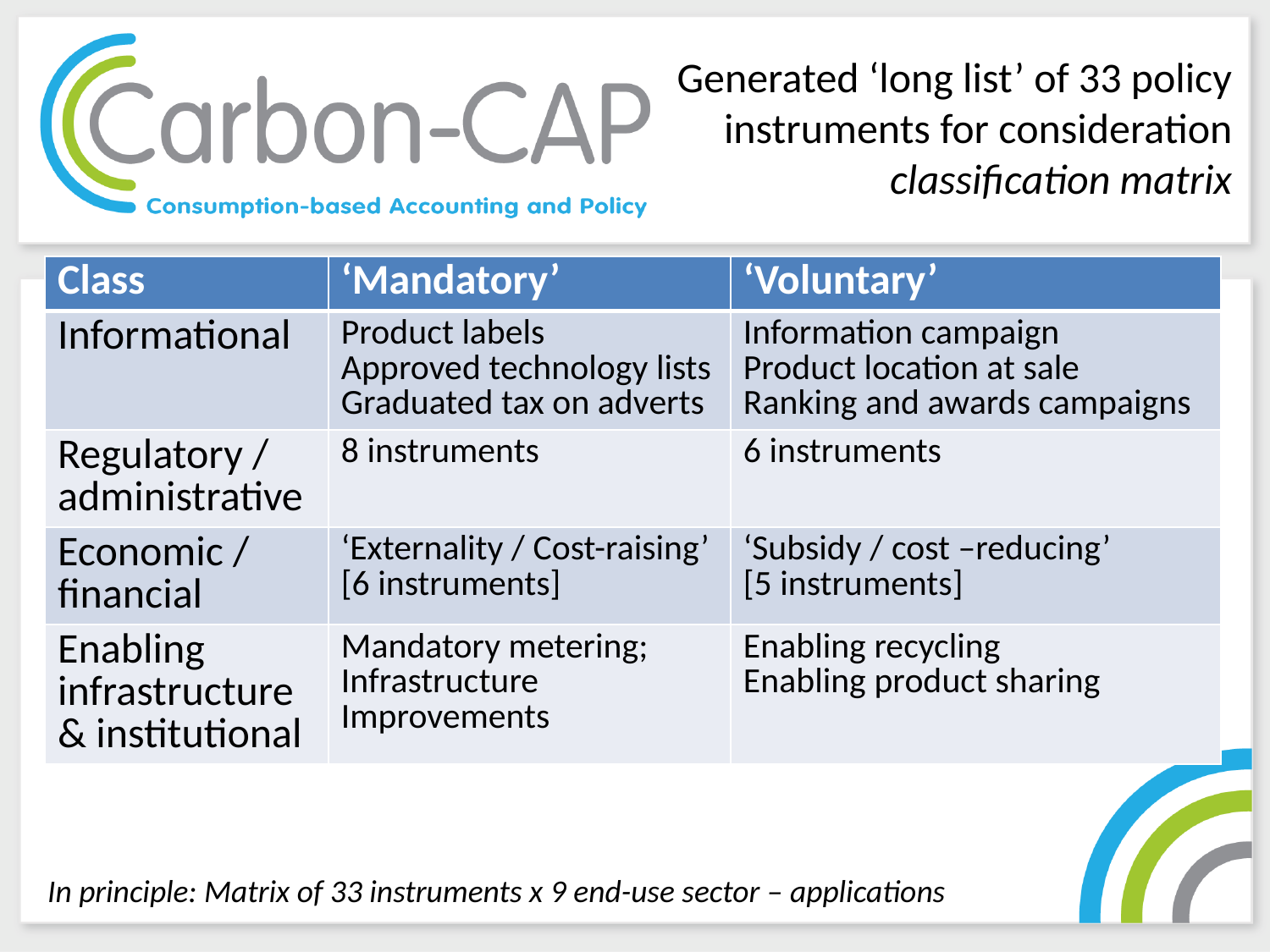

# Generated ‘long list’ of 33 policy instruments for consideration classification matrix
| Class | ‘Mandatory’ | ‘Voluntary’ |
| --- | --- | --- |
| Informational | Product labels Approved technology lists Graduated tax on adverts | Information campaign Product location at sale Ranking and awards campaigns |
| Regulatory / administrative | 8 instruments | 6 instruments |
| Economic / financial | ‘Externality / Cost-raising’ [6 instruments] | ‘Subsidy / cost –reducing’ [5 instruments] |
| Enabling infrastructure & institutional | Mandatory metering; Infrastructure Improvements | Enabling recycling Enabling product sharing |
In principle: Matrix of 33 instruments x 9 end-use sector – applications